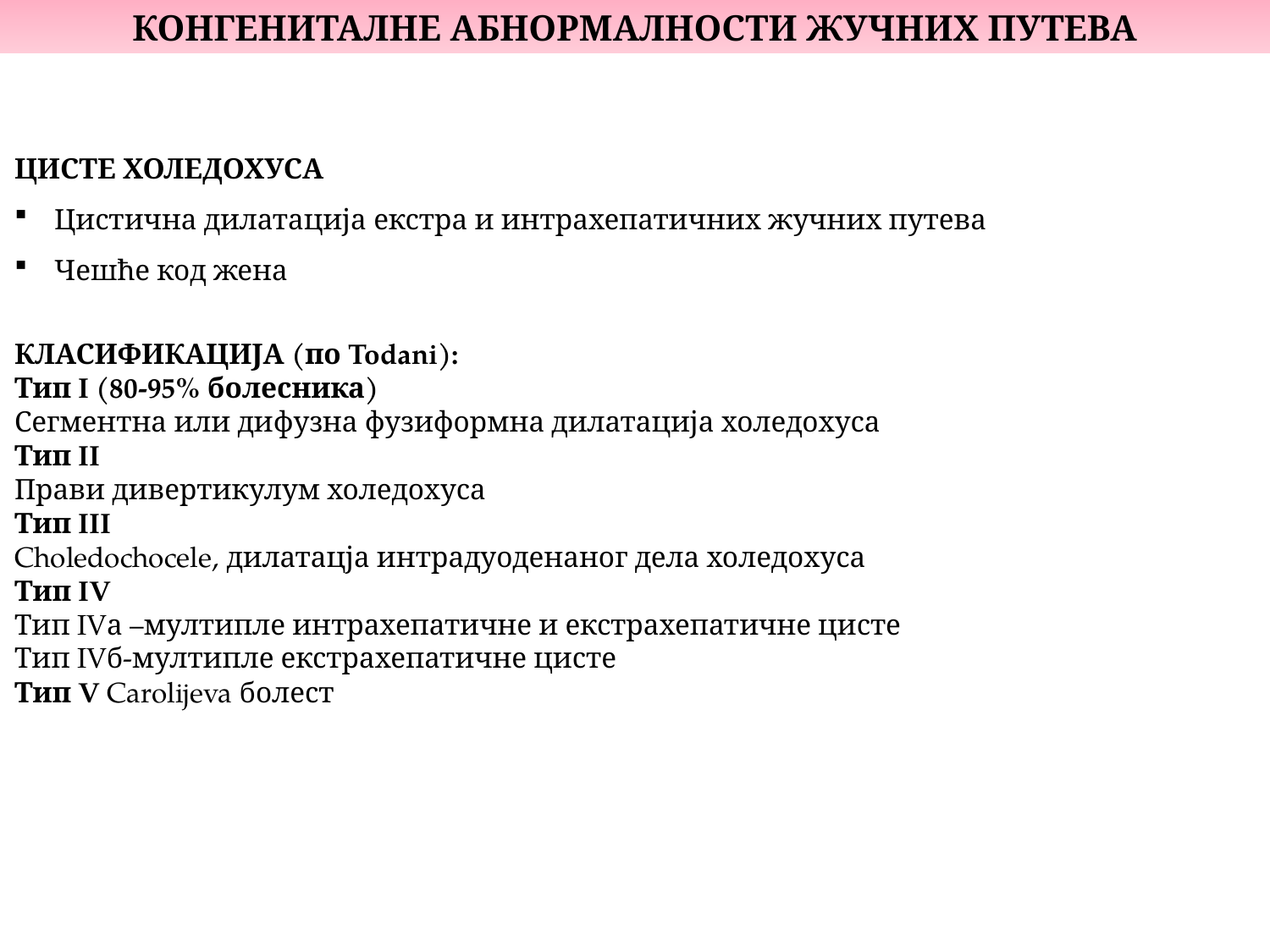

КОНГЕНИТАЛНЕ АБНОРМАЛНОСТИ ЖУЧНИХ ПУТЕВА
ЦИСТЕ ХОЛЕДОХУСА
Цистична дилатација екстра и интрахепатичних жучних путева
Чешће код жена

КЛАСИФИКАЦИЈА (по Todani):
Тип I (80-95% болесника)
Сегментна или дифузна фузиформна дилатација холедохуса
Тип II
Прави дивертикулум холедохуса
Тип III
Choledochocele, дилатацја интрадуоденаног дела холедохуса
Тип IV
Тип IVа –мултипле интрахепатичне и екстрахепатичне цисте
Тип IVб-мултипле екстрахепатичне цисте
Тип V Carolijeva болест